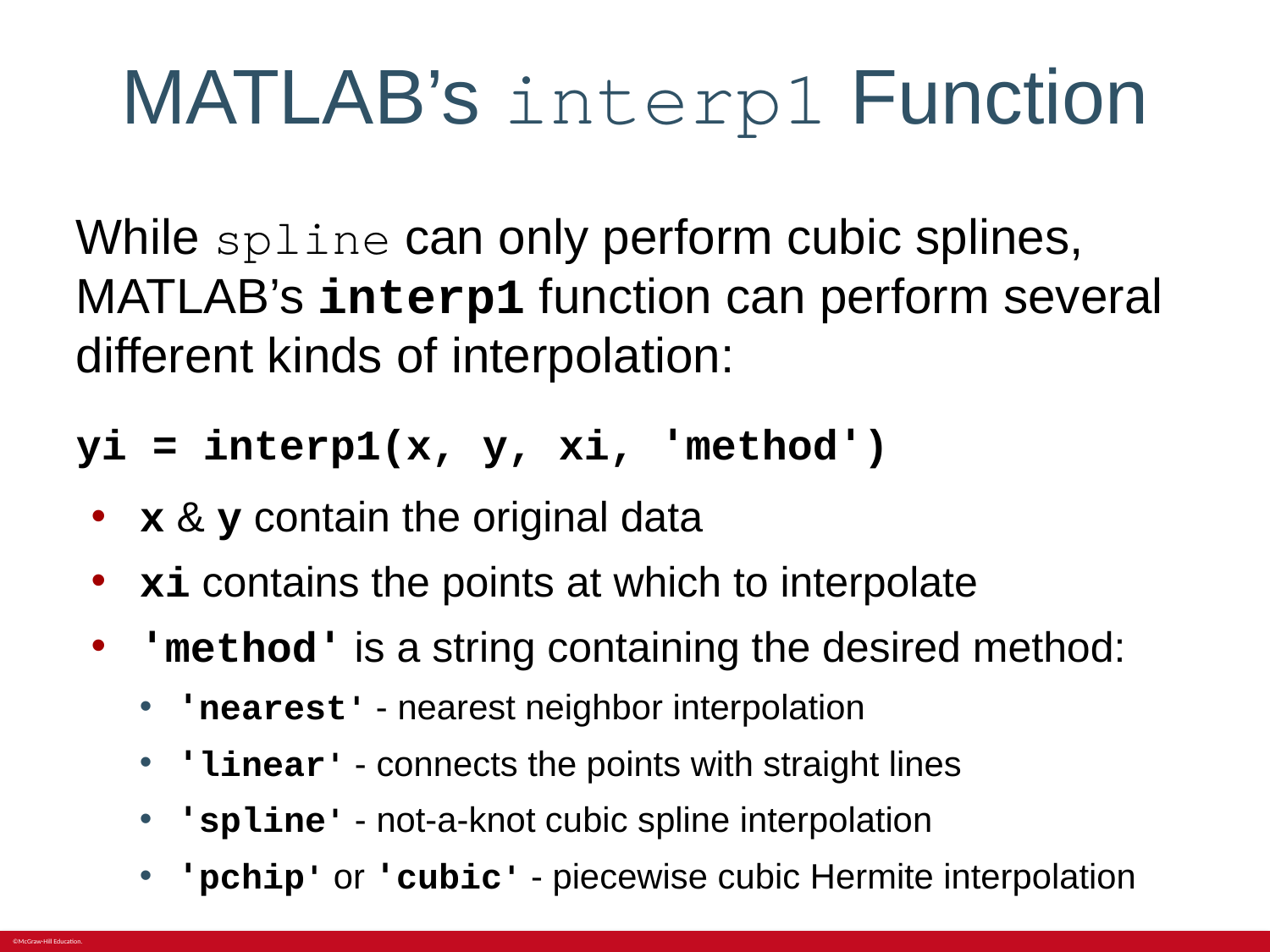

# MATLAB’s interp1 Function
While spline can only perform cubic splines, MATLAB’s interp1 function can perform several different kinds of interpolation:
yi = interp1(x, y, xi, 'method')
x & y contain the original data
xi contains the points at which to interpolate
'method' is a string containing the desired method:
'nearest' - nearest neighbor interpolation
'linear' - connects the points with straight lines
'spline' - not-a-knot cubic spline interpolation
'pchip' or 'cubic' - piecewise cubic Hermite interpolation